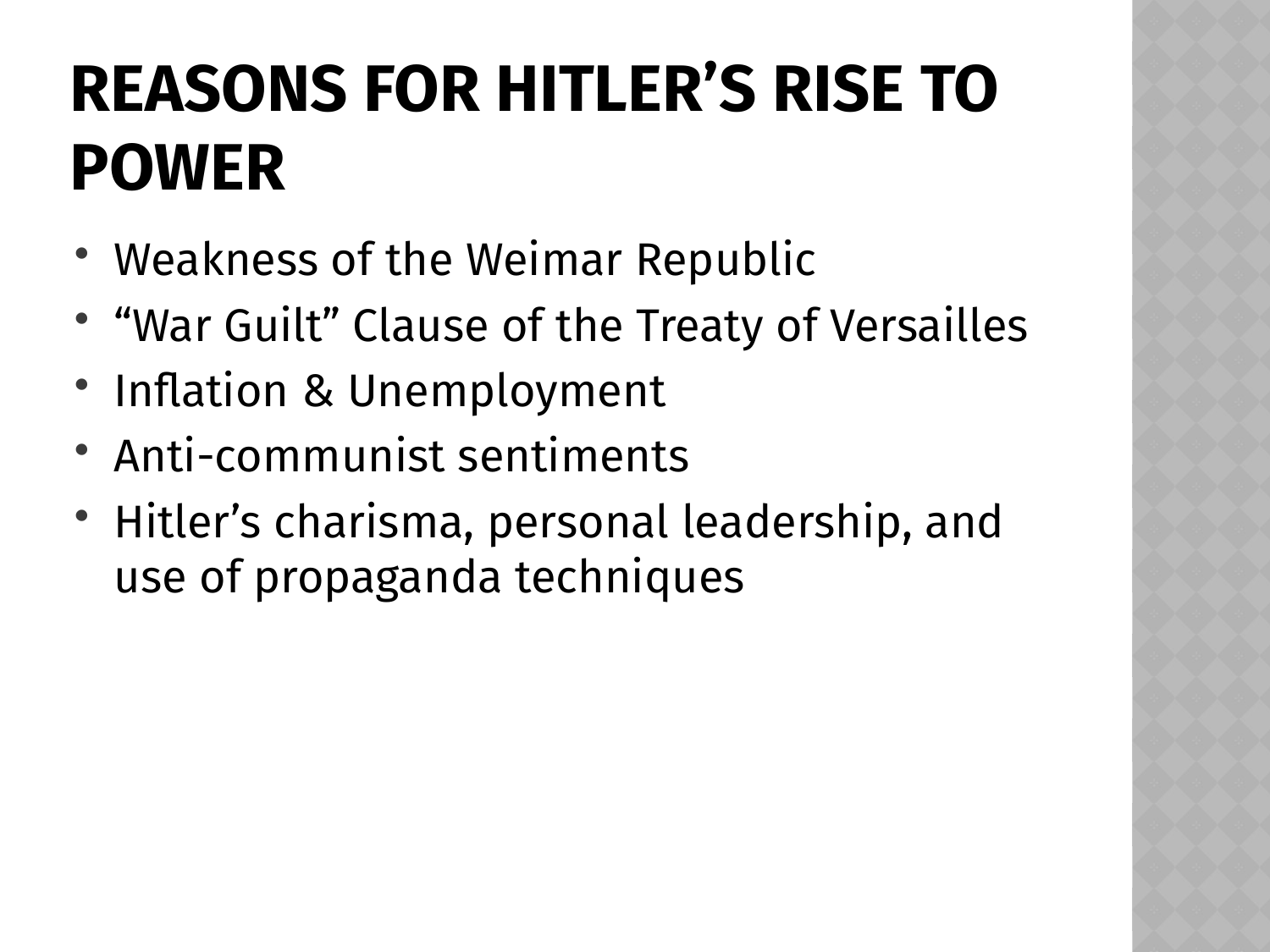

# Reasons for hitler’s rise to power
Weakness of the Weimar Republic
“War Guilt” Clause of the Treaty of Versailles
Inflation & Unemployment
Anti-communist sentiments
Hitler’s charisma, personal leadership, and use of propaganda techniques